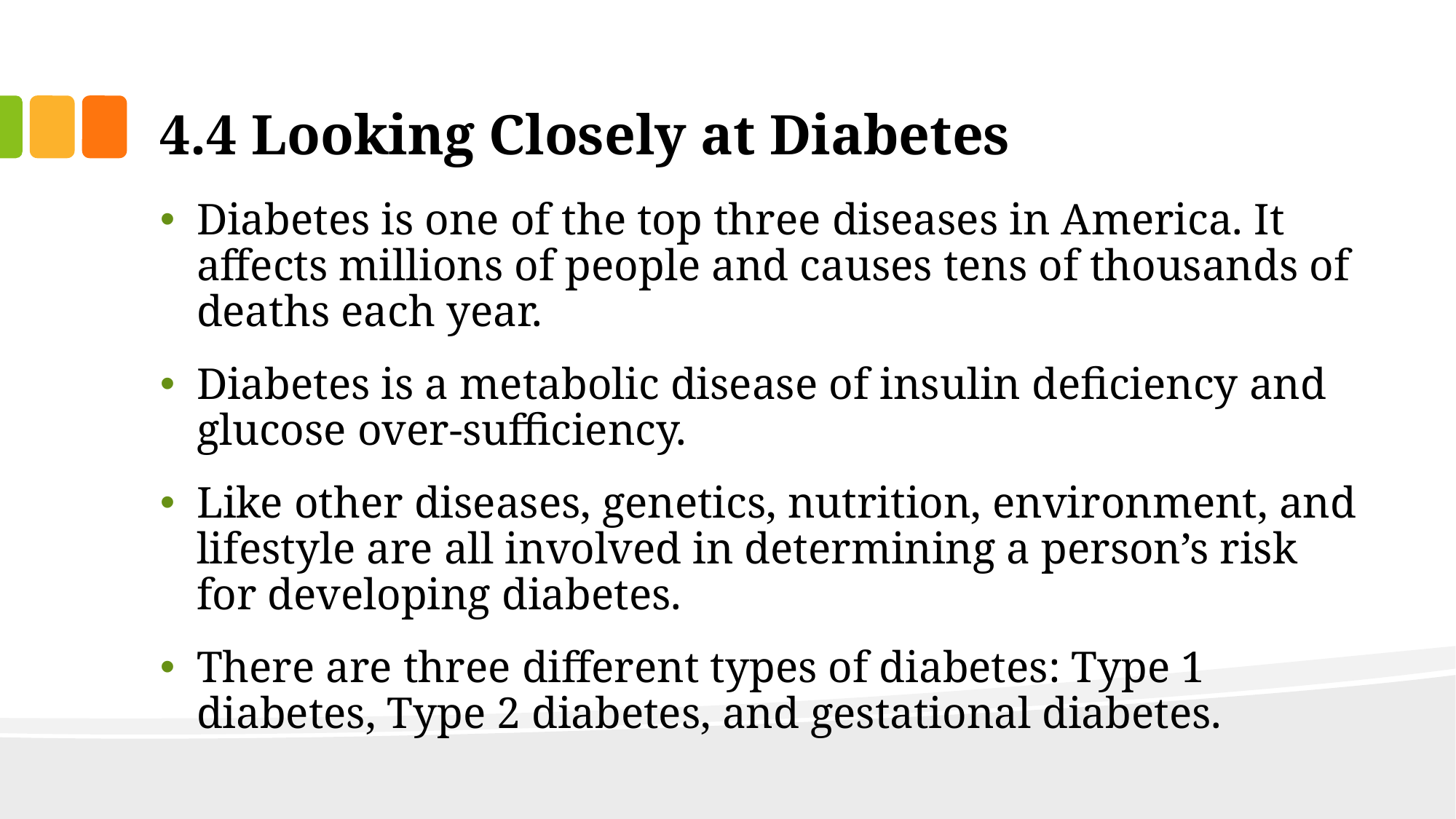

# 4.4 Looking Closely at Diabetes
Diabetes is one of the top three diseases in America. It affects millions of people and causes tens of thousands of deaths each year.
Diabetes is a metabolic disease of insulin deficiency and glucose over-sufficiency.
Like other diseases, genetics, nutrition, environment, and lifestyle are all involved in determining a person’s risk for developing diabetes.
There are three different types of diabetes: Type 1 diabetes, Type 2 diabetes, and gestational diabetes.